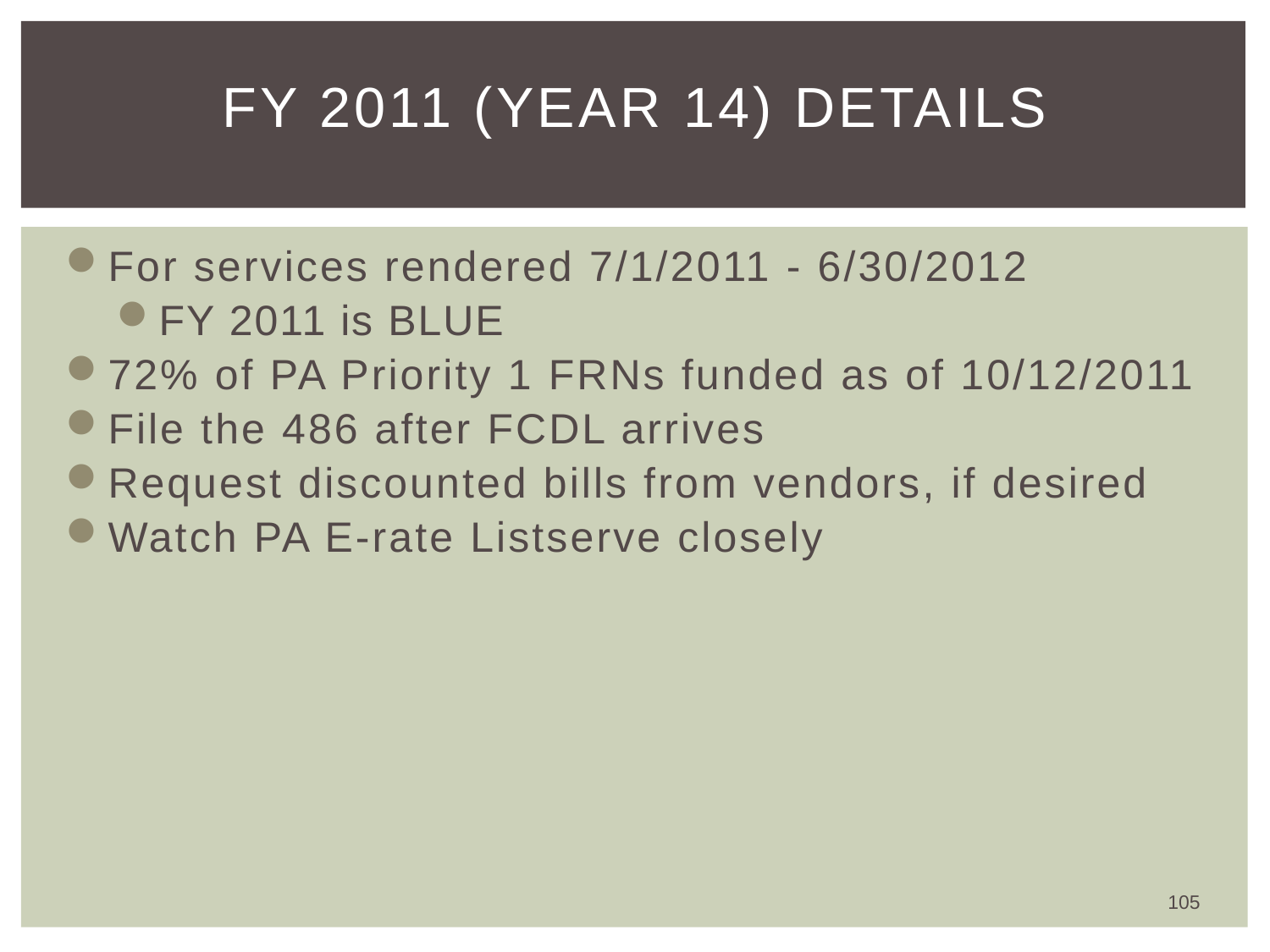

# FY 2011 (Year 14) Details
For services rendered 7/1/2011 - 6/30/2012
FY 2011 is BLUE
72% of PA Priority 1 FRNs funded as of 10/12/2011
File the 486 after FCDL arrives
Request discounted bills from vendors, if desired
Watch PA E-rate Listserve closely

105